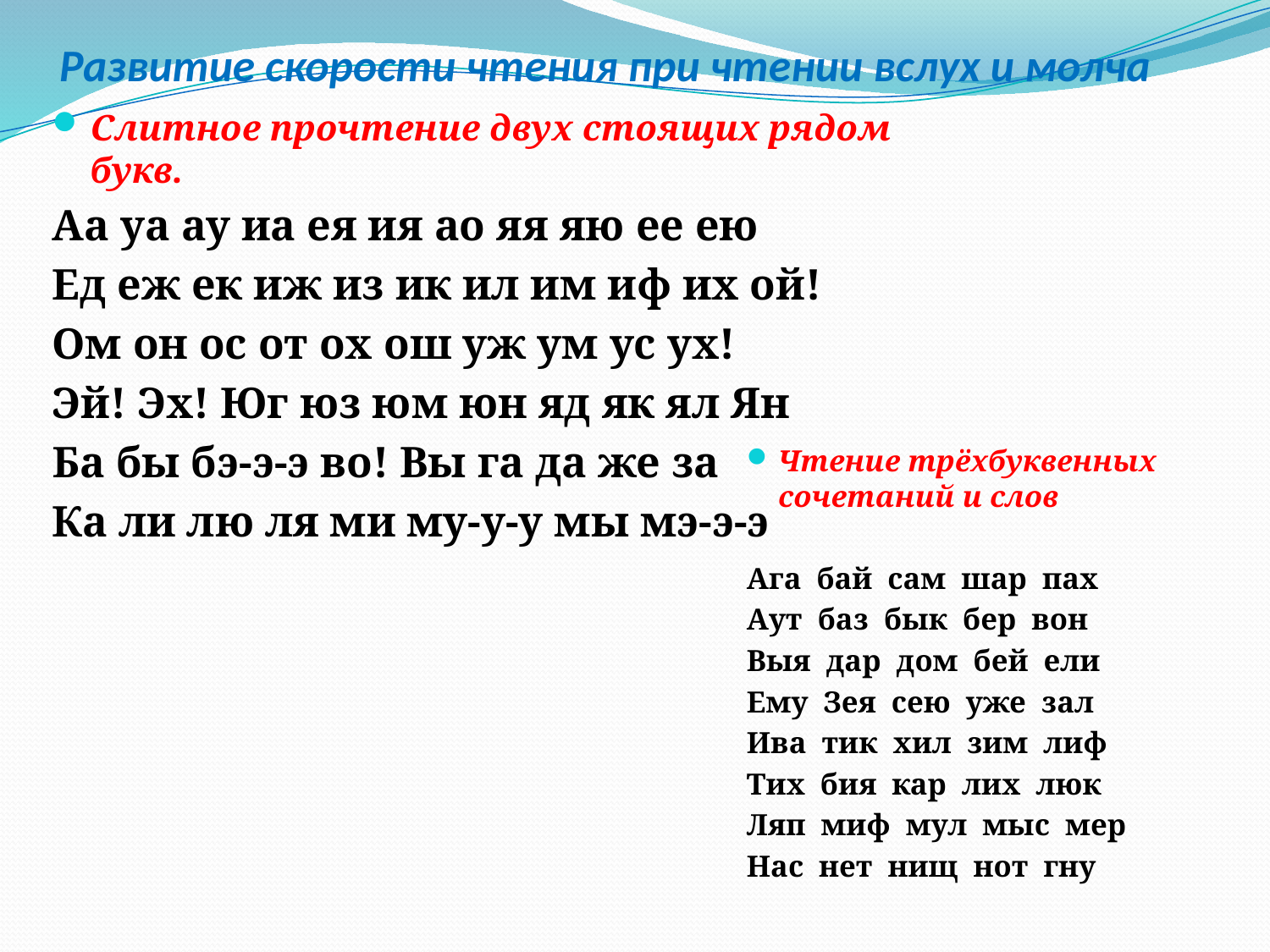

# Развитие скорости чтения при чтении вслух и молча
Слитное прочтение двух стоящих рядом букв.
Аа уа ау иа ея ия ао яя яю ее ею
Ед еж ек иж из ик ил им иф их ой!
Ом он ос от ох ош уж ум ус ух!
Эй! Эх! Юг юз юм юн яд як ял Ян
Ба бы бэ-э-э во! Вы га да же за
Ка ли лю ля ми му-у-у мы мэ-э-э
Чтение трёхбуквенных сочетаний и слов

Ага  бай  сам  шар  пах
Аут  баз  бык  бер  вон
Выя  дар  дом  бей  ели
Ему  Зея  сею  уже  зал
Ива  тик  хил  зим  лиф
Тих  бия  кар  лих  люк
Ляп  миф  мул  мыс  мер
Нас  нет  нищ  нот  гну